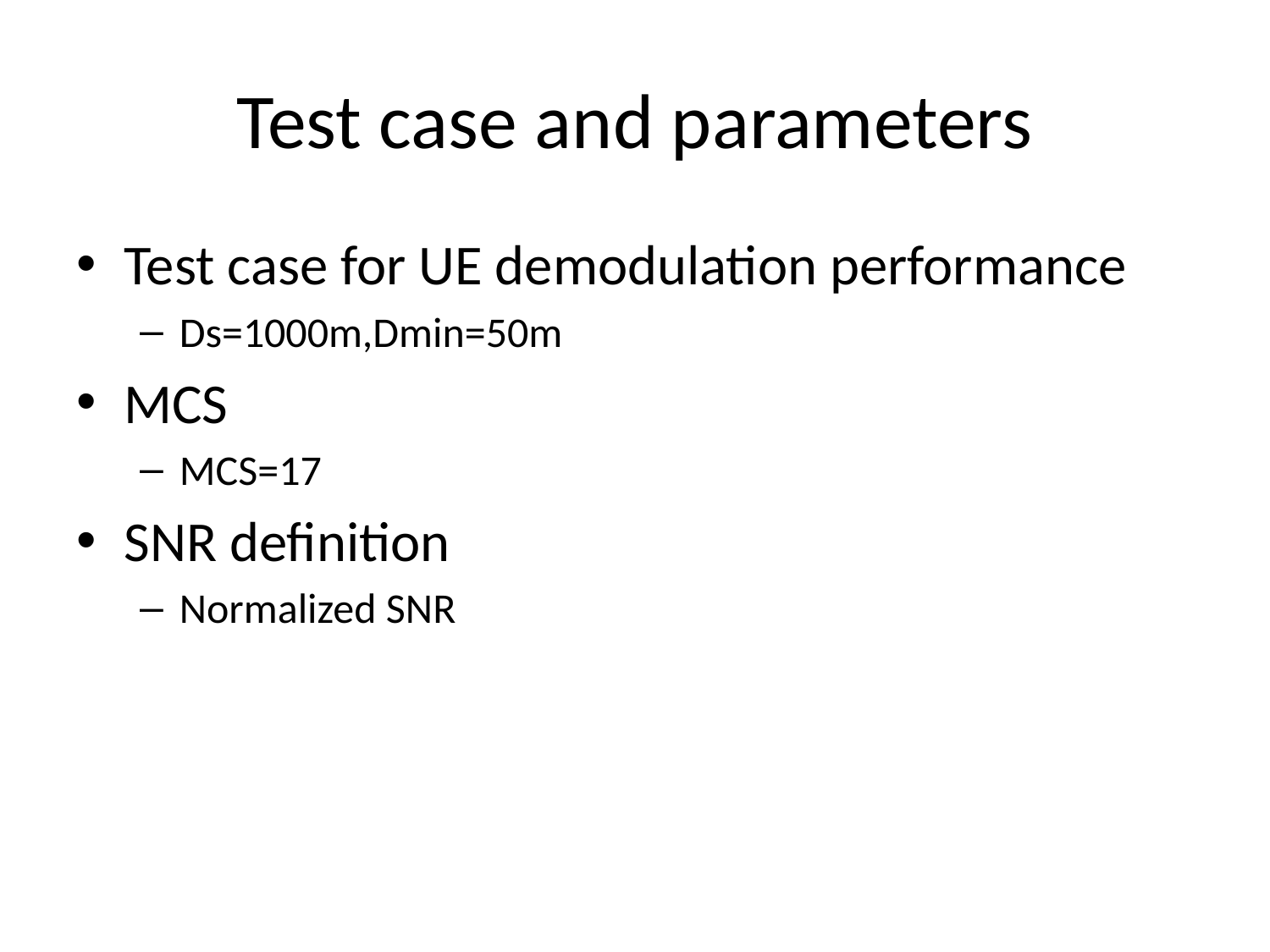

# Test case and parameters
Test case for UE demodulation performance
Ds=1000m,Dmin=50m
MCS
MCS=17
SNR definition
Normalized SNR